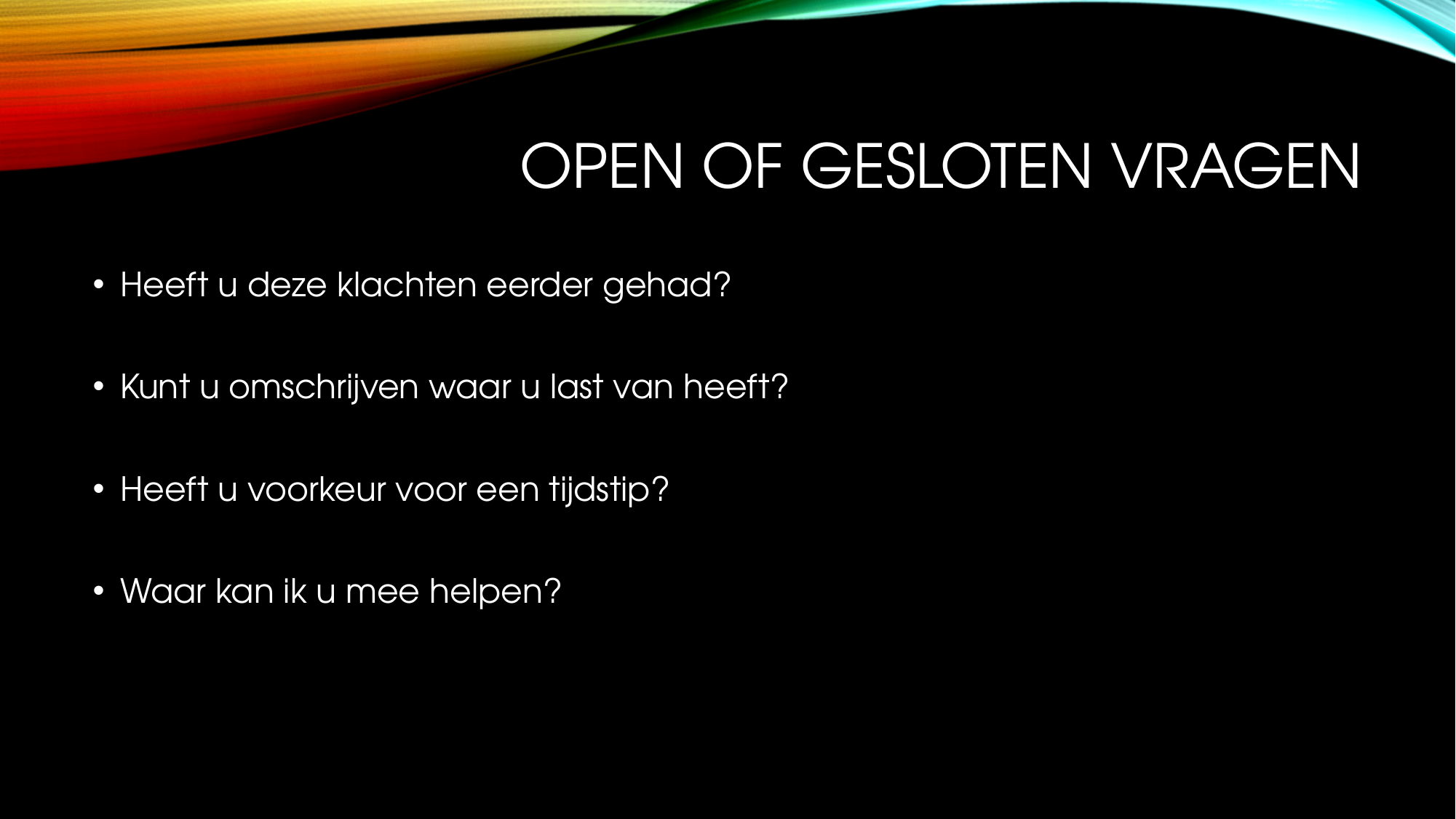

# Open of gesloten vragen
Heeft u deze klachten eerder gehad?

Kunt u omschrijven waar u last van heeft?

Heeft u voorkeur voor een tijdstip?

Waar kan ik u mee helpen?